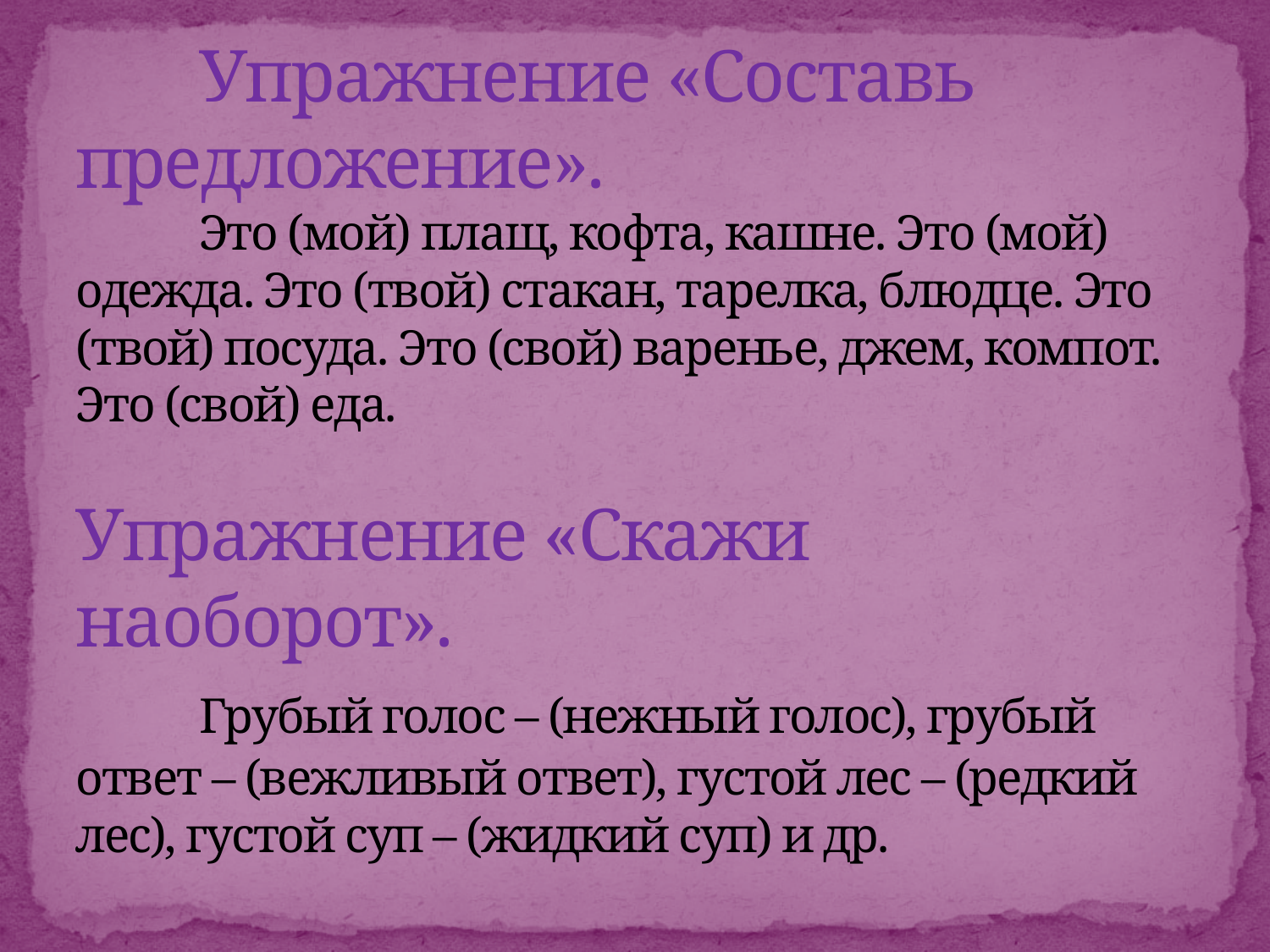

# Упражнение «Составь предложение». Это (мой) плащ, кофта, кашне. Это (мой) одежда. Это (твой) стакан, тарелка, блюдце. Это (твой) посуда. Это (свой) варенье, джем, компот. Это (свой) еда. Упражнение «Скажи наоборот». Грубый голос – (нежный голос), грубый ответ – (вежливый ответ), густой лес – (редкий лес), густой суп – (жидкий суп) и др.